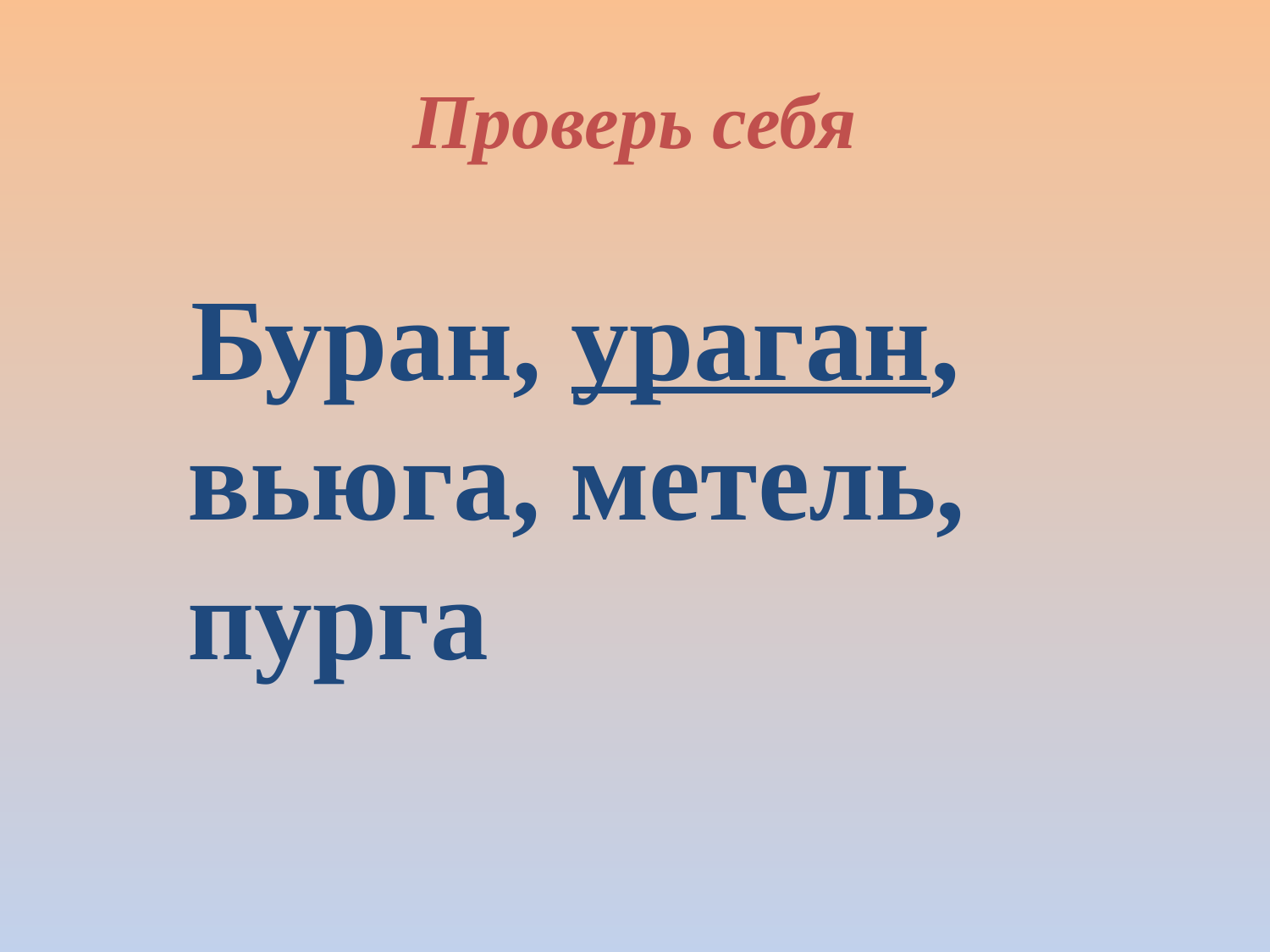

# Проверь себя
    Буран, ураган, вьюга, метель, пурга